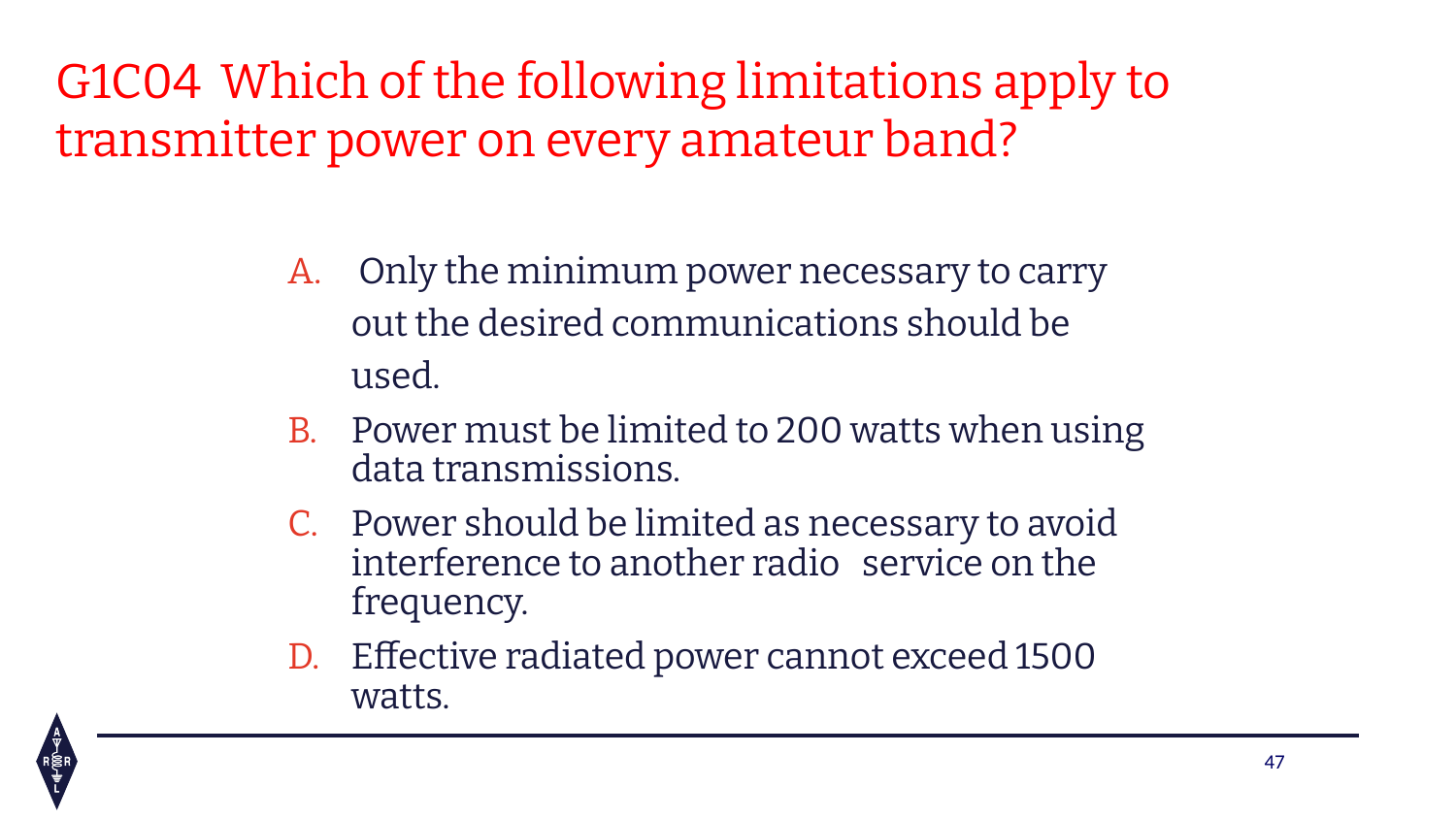

G1C04  Which of the following limitations apply to transmitter power on every amateur band?

 Only the minimum power necessary to carry out the desired communications should be used.
Power must be limited to 200 watts when using data transmissions.
Power should be limited as necessary to avoid interference to another radio   service on the frequency.
Effective radiated power cannot exceed 1500 watts.

47